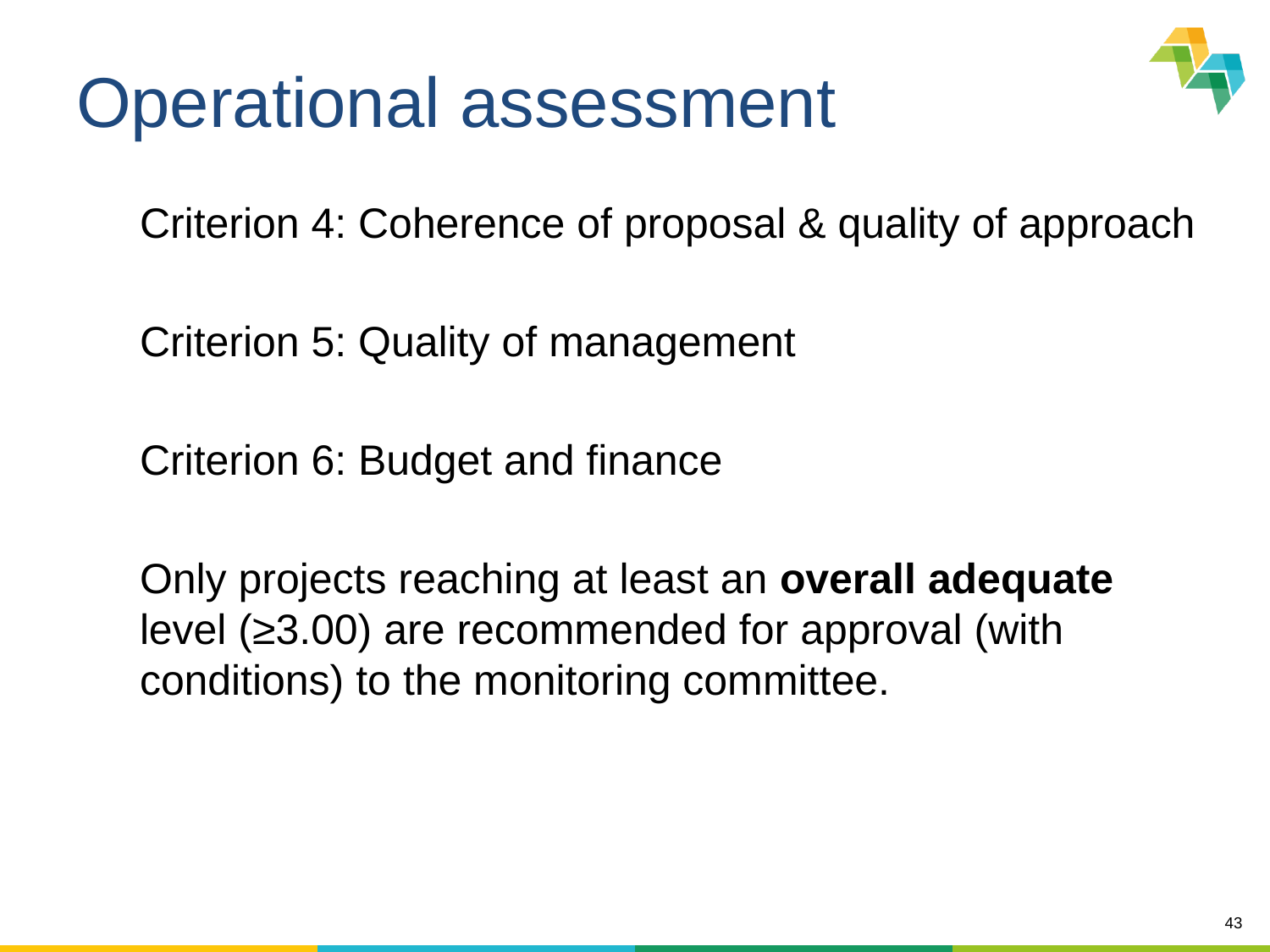

# Operational assessment
Criterion 4: Coherence of proposal & quality of approach

Criterion 5: Quality of management

Criterion 6: Budget and finance

Only projects reaching at least an overall adequate level (≥3.00) are recommended for approval (with conditions) to the monitoring committee.